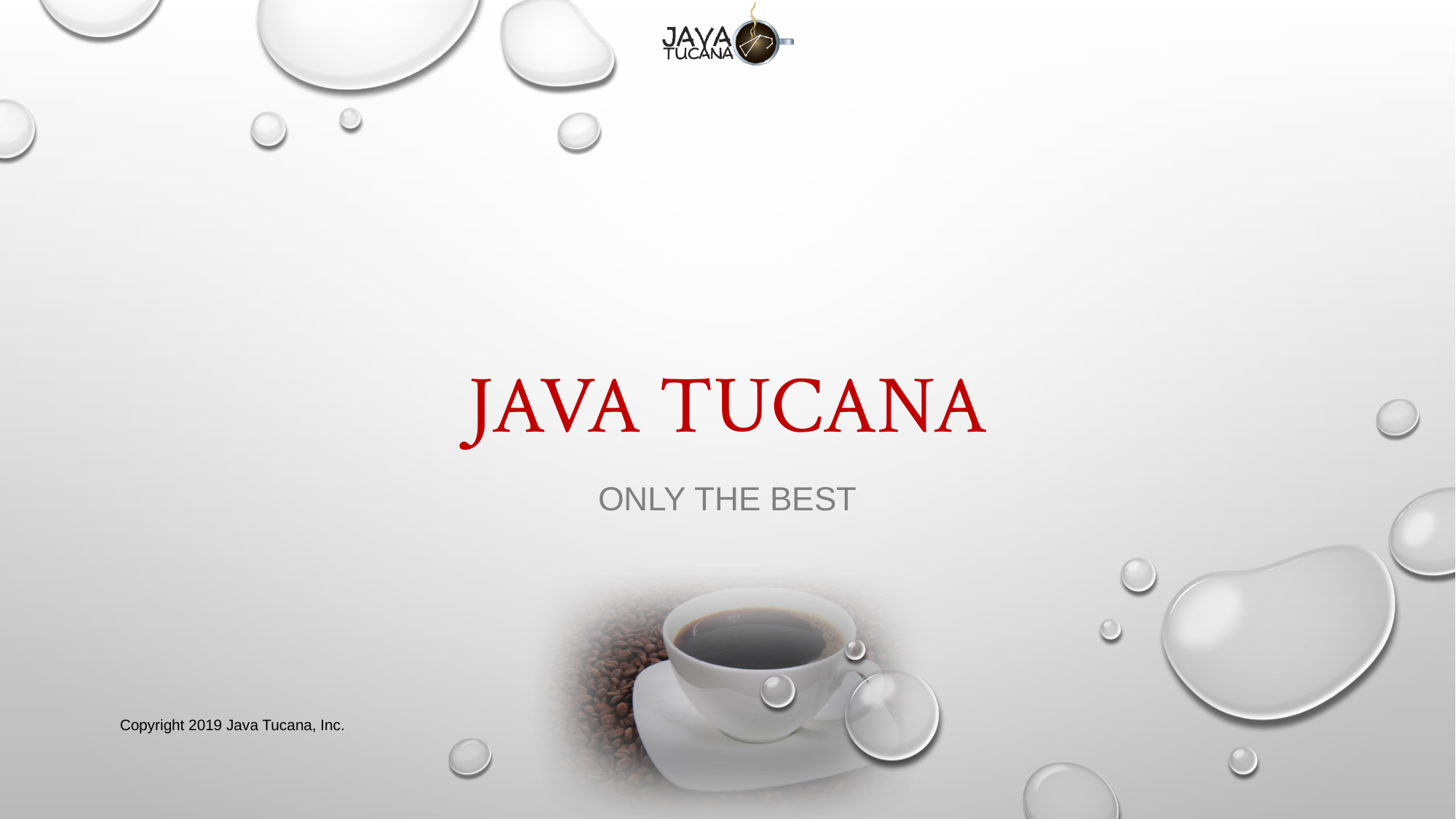

# Java Tucana
Only the Best
Copyright 2019 Java Tucana, Inc.